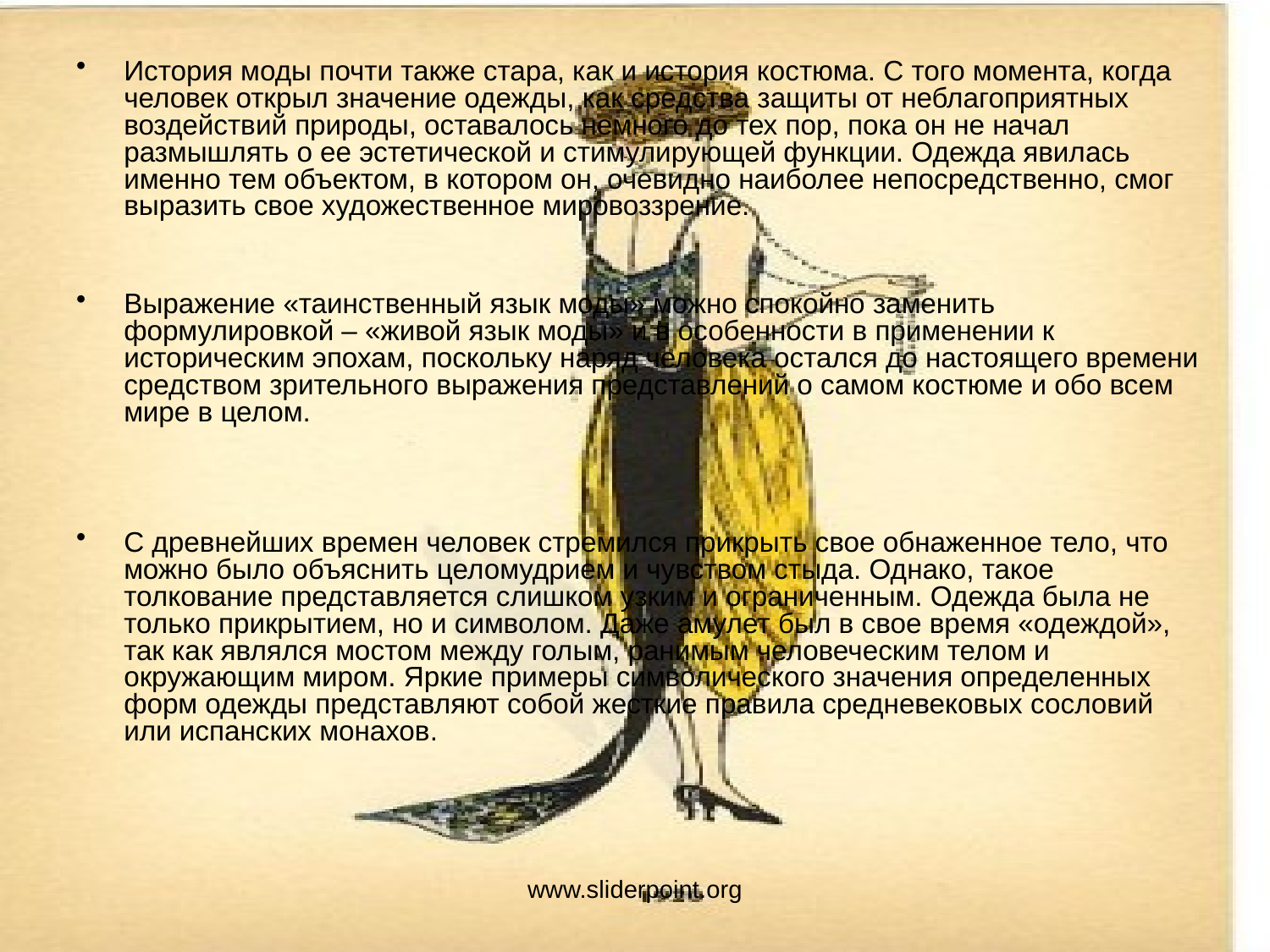

#
История моды почти также стара, как и история костюма. С того момента, когда человек открыл значение одежды, как средства защиты от неблагоприятных воздействий природы, оставалось немного до тех пор, пока он не начал размышлять о ее эстетической и стимулирующей функции. Одежда явилась именно тем объектом, в котором он, очевидно наиболее непосредственно, смог выразить свое художественное мировоззрение.

Выражение «таинственный язык моды» можно спокойно заменить формулировкой – «живой язык моды» и в особенности в применении к историческим эпохам, поскольку наряд человека остался до настоящего времени средством зрительного выражения представлений о самом костюме и обо всем мире в целом.

С древнейших времен человек стремился прикрыть свое обнаженное тело, что можно было объяснить целомудрием и чувством стыда. Однако, такое толкование представляется слишком узким и ограниченным. Одежда была не только прикрытием, но и символом. Даже амулет был в свое время «одеждой», так как являлся мостом между голым, ранимым человеческим телом и окружающим миром. Яркие примеры символического значения определенных форм одежды представляют собой жесткие правила средневековых сословий или испанских монахов.

www.sliderpoint.org